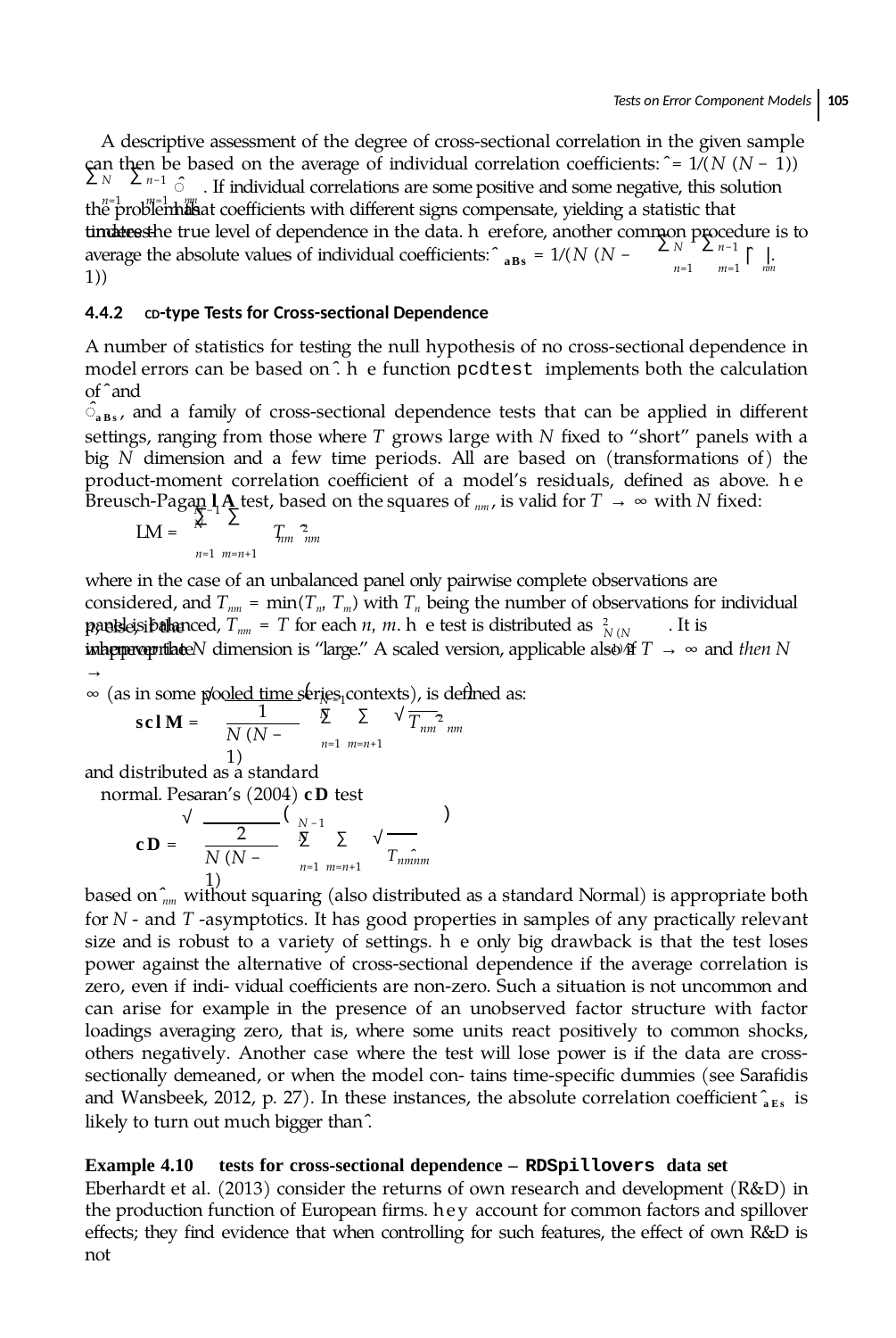

Tests on Error Component Models  105

A descriptive assessment of the degree of cross-sectional correlation in the given sample

can then be based on the average of individual correlation coeﬃcients: ̂ = 1∕(N (N − 1))
∑	∑
N	n−1
̂  . If individual correlations are some positive and some negative, this solution has
n=1	m=1  nm
the problem that coeﬃcients with different signs compensate, yielding a statistic that underes-
timates the true level of dependence in the data. herefore, another common procedure is to
∑	∑
N	n−1
|̂  |.
average the absolute values of individual coeﬃcients: ̂	= 1∕(N (N − 1))
abs
n=1	m=1	nm
4.4.2  CD-type Tests for Cross-sectional Dependence
A number of statistics for testing the null hypothesis of no cross-sectional dependence in model errors can be based on ̂. he function pcdtest implements both the calculation of ̂ and
̂abs, and a family of cross-sectional dependence tests that can be applied in different settings, ranging from those where T grows large with N ﬁxed to “short” panels with a big N dimension and a few time periods. All are based on (transformations of) the product-moment correlation coeﬃcient of a model’s residuals, deﬁned as above. he Breusch-Pagan lm test, based on the squares of nm, is valid for T → ∞ with N ﬁxed:
N −1  N
∑ ∑
LM =	T  ̂2
nm nm
n=1 m=n+1
where in the case of an unbalanced panel only pairwise complete observations are considered, and Tnm = min(Tn, Tm) with Tn being the number of observations for individual n; else, if the
panel is balanced, Tnm = T for each n, m. he test is distributed as  2	. It is inappropriate
N (N −1)∕2
whenever the N dimension is “large.” A scaled version, applicable also if T → ∞ and then N →
∞ (as in some pooled time series contexts), is deﬁned as:
(	)
√
N −1  N
∑ ∑ √
1

sclm =
T  ̂2

nm nm
N (N − 1)

n=1 m=n+1
and distributed as a standard normal. Pesaran’s (2004) cd test
)
(
√
N −1  N
∑ ∑ √
2

cd =

Tnm̂nm
N (N − 1)

n=1 m=n+1
based on ̂nm  without squaring (also distributed as a standard Normal) is appropriate both for N - and T -asymptotics. It has good properties in samples of any practically relevant size and is robust to a variety of settings. he only big drawback is that the test loses power against the alternative of cross-sectional dependence if the average correlation is zero, even if indi- vidual coeﬃcients are non-zero. Such a situation is not uncommon and can arise for example in the presence of an unobserved factor structure with factor loadings averaging zero, that is, where some units react positively to common shocks, others negatively. Another case where the test will lose power is if the data are cross-sectionally demeaned, or when the model con- tains time-speciﬁc dummies (see Saraﬁdis and Wansbeek, 2012, p. 27). In these instances, the absolute correlation coeﬃcient ̂abs  is likely to turn out much bigger than ̂.

Example 4.10  tests for cross-sectional dependence – RDSpillovers data set
Eberhardt et al. (2013) consider the returns of own research and development (R&D) in the production function of European ﬁrms. hey account for common factors and spillover effects; they ﬁnd evidence that when controlling for such features, the effect of own R&D is not